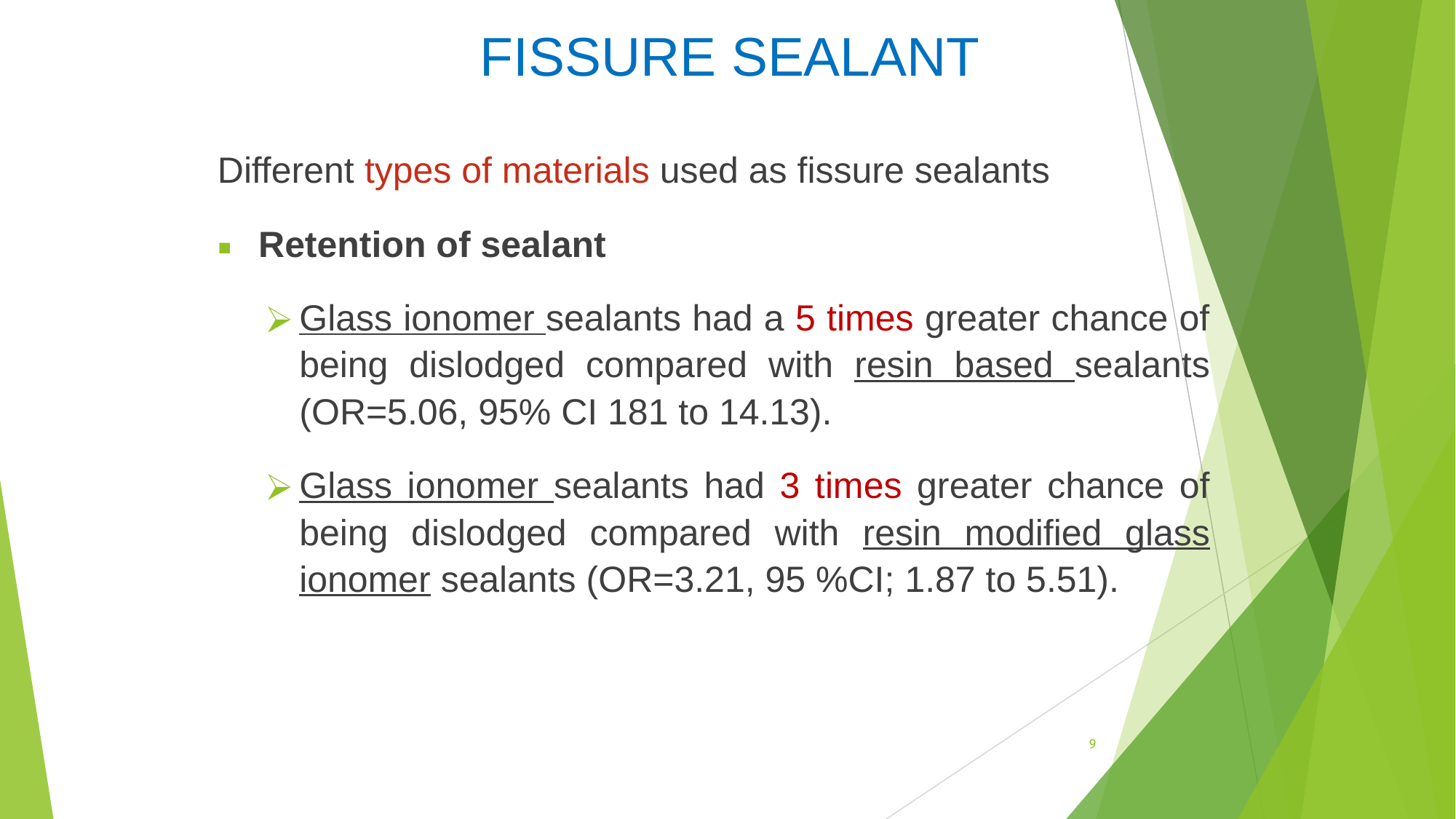

# FISSURE SEALANT
Different types of materials used as fissure sealants
Retention of sealant
Glass ionomer sealants had a 5 times greater chance of being dislodged compared with resin based sealants (OR=5.06, 95% CI 181 to 14.13).
Glass ionomer sealants had 3 times greater chance of being dislodged compared with resin modified glass ionomer sealants (OR=3.21, 95 %CI; 1.87 to 5.51).

9